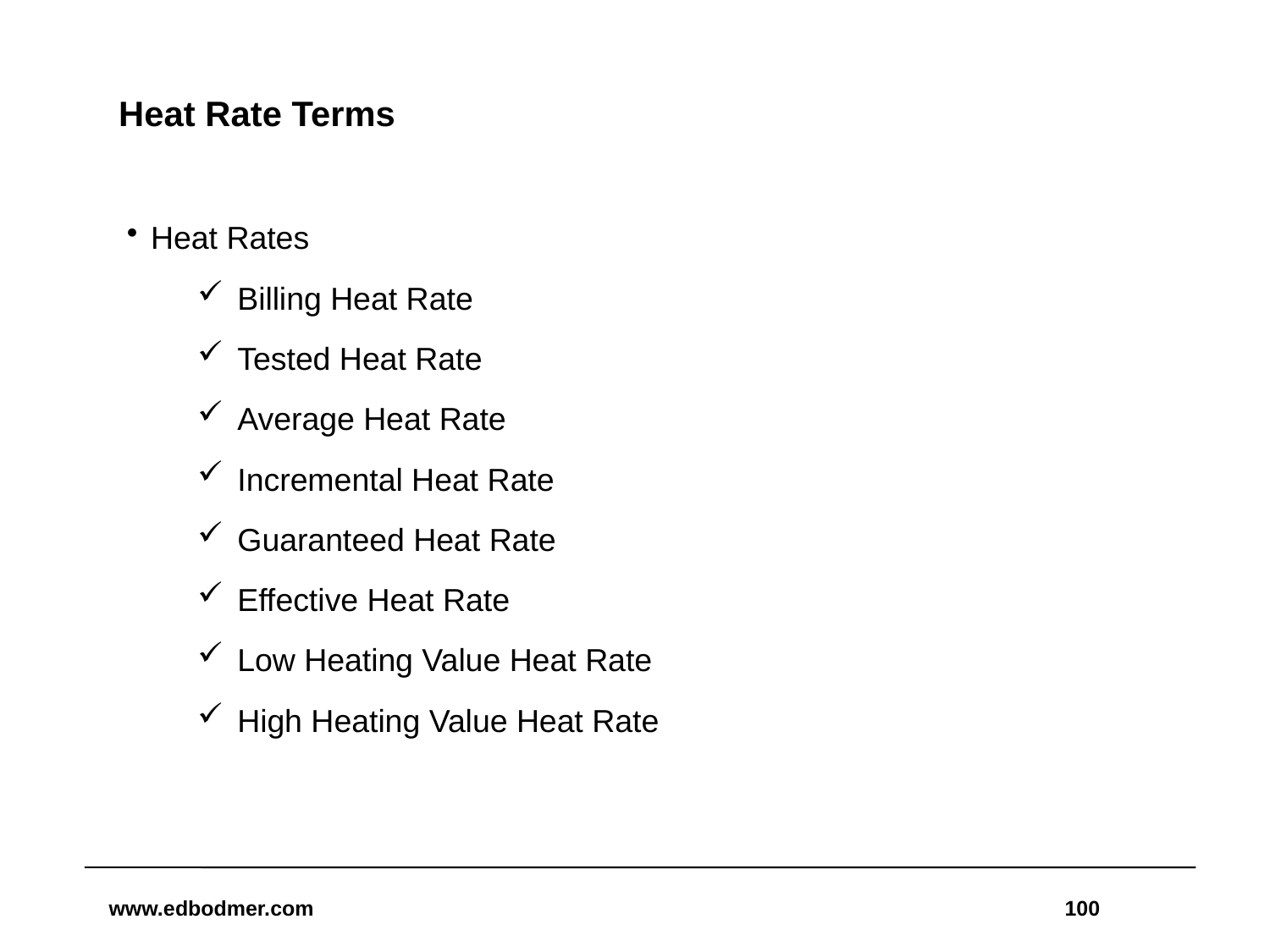

# Heat Rate Terms
Heat Rates
Billing Heat Rate
Tested Heat Rate
Average Heat Rate
Incremental Heat Rate
Guaranteed Heat Rate
Effective Heat Rate
Low Heating Value Heat Rate
High Heating Value Heat Rate